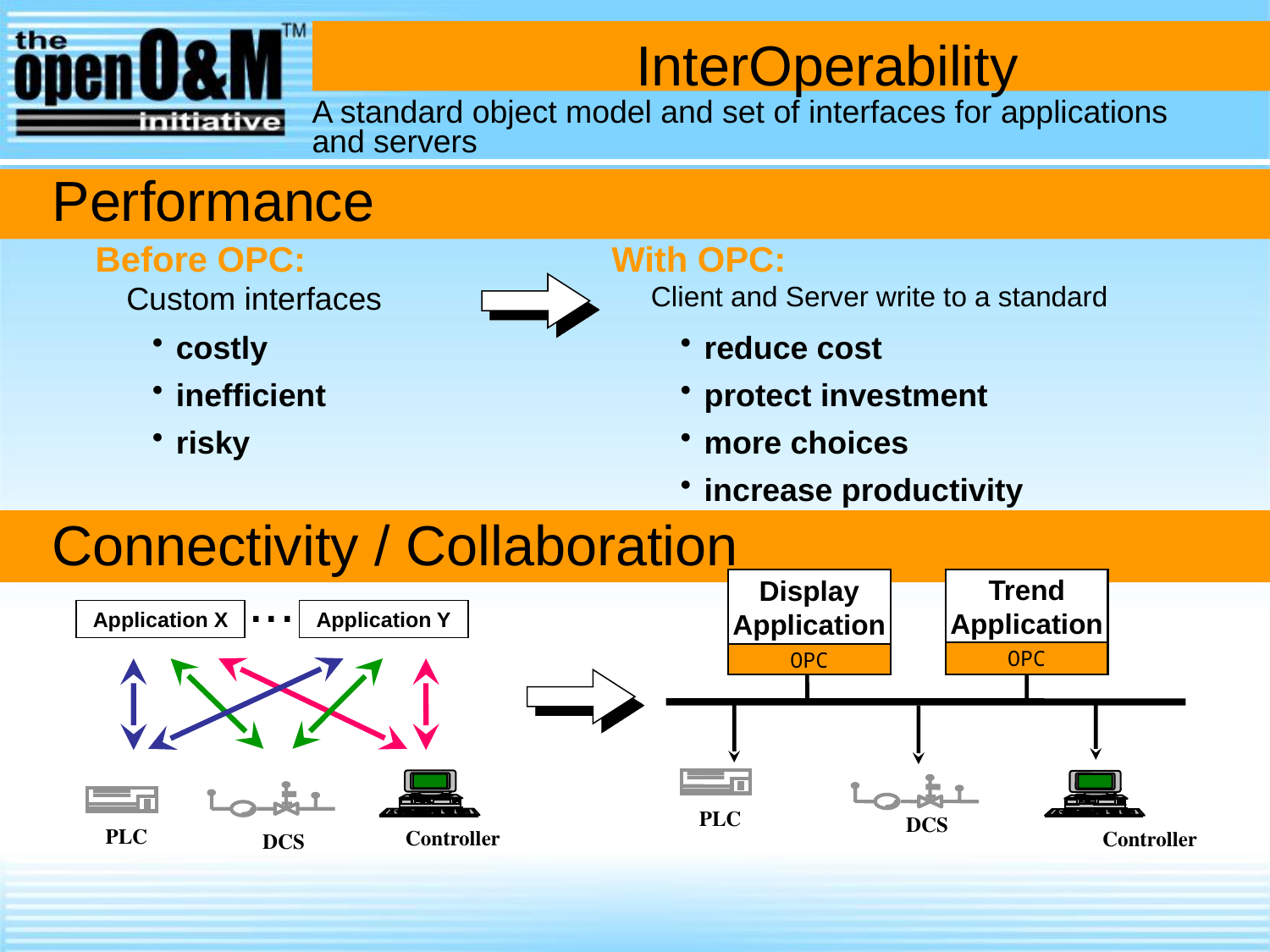

InterOperability
A standard object model and set of interfaces for applications and servers
Performance

Before OPC:
With OPC:

Custom interfaces
Client and Server write to a standard
costly
inefficient
risky
reduce cost
protect investment
more choices
increase productivity
Connectivity / Collaboration

...
Application X
Application Y

PLC
Controller
DCS
Display
Application
Trend
Application
OPC
OPC

PLC
DCS
Controller